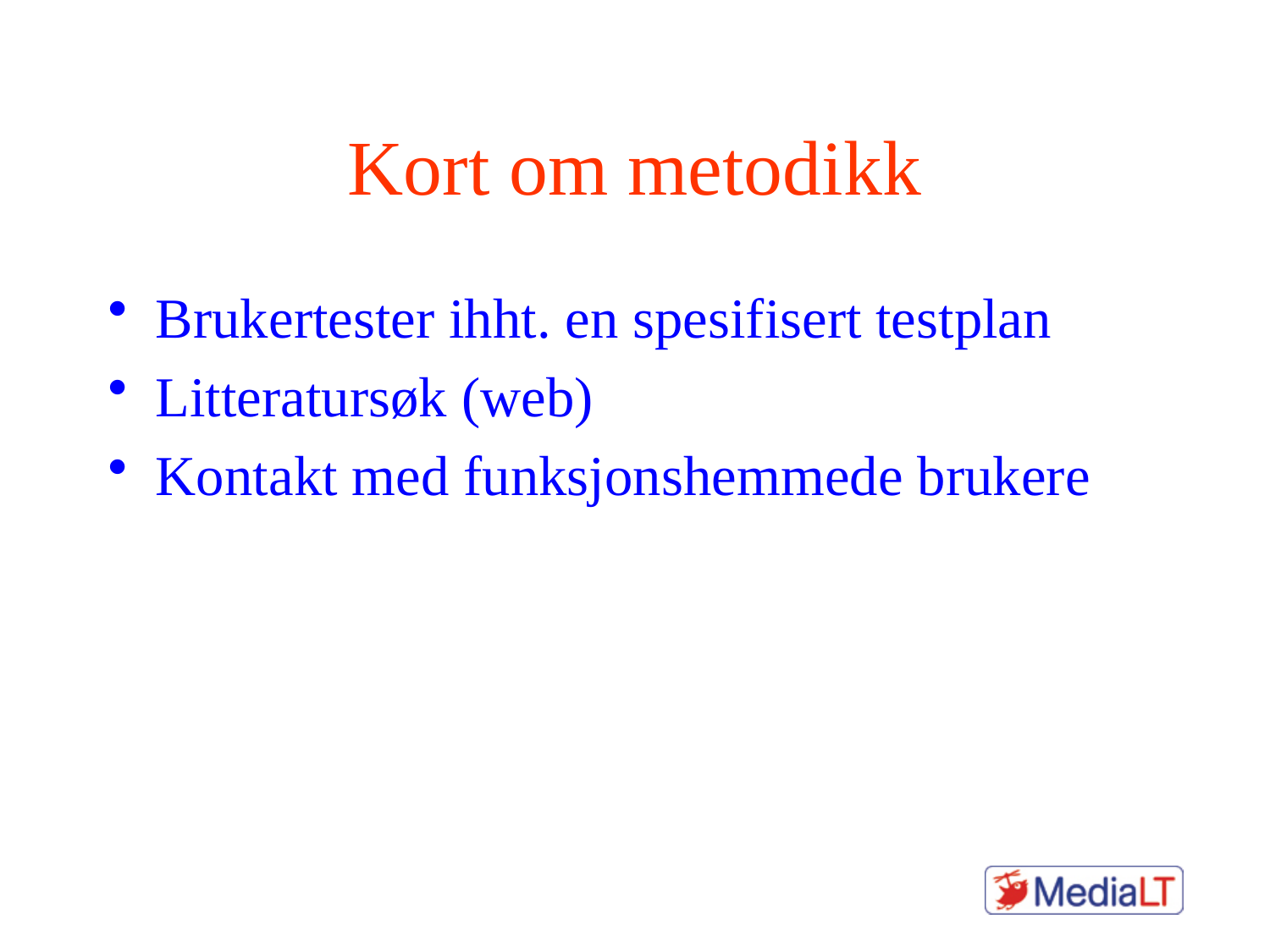

# Kort om metodikk
Brukertester ihht. en spesifisert testplan
Litteratursøk (web)
Kontakt med funksjonshemmede brukere